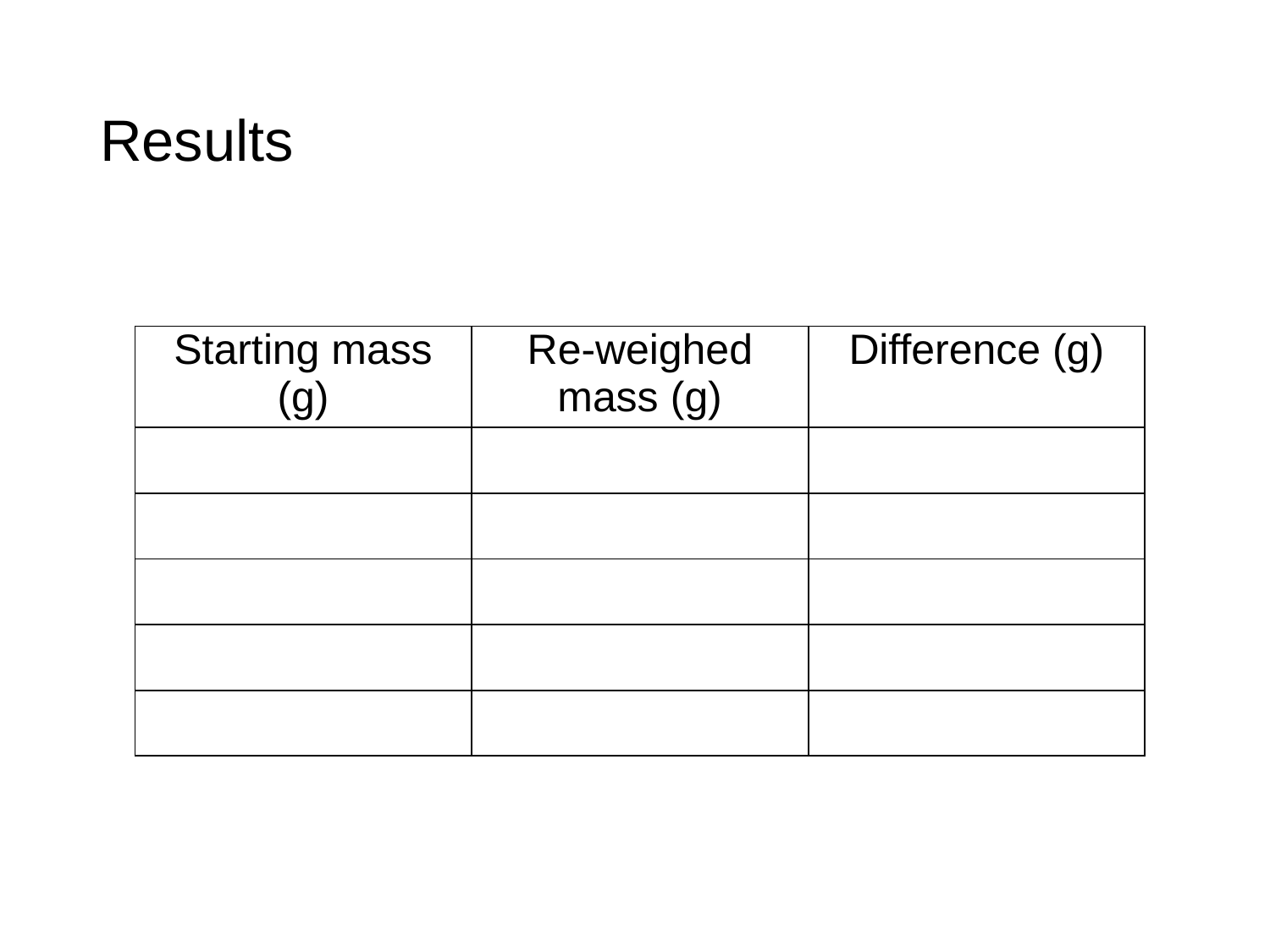

# Results
| Starting mass (g) | Re-weighed mass (g) | Difference (g) |
| --- | --- | --- |
|  |  |  |
|  |  |  |
|  |  |  |
|  |  |  |
|  |  |  |